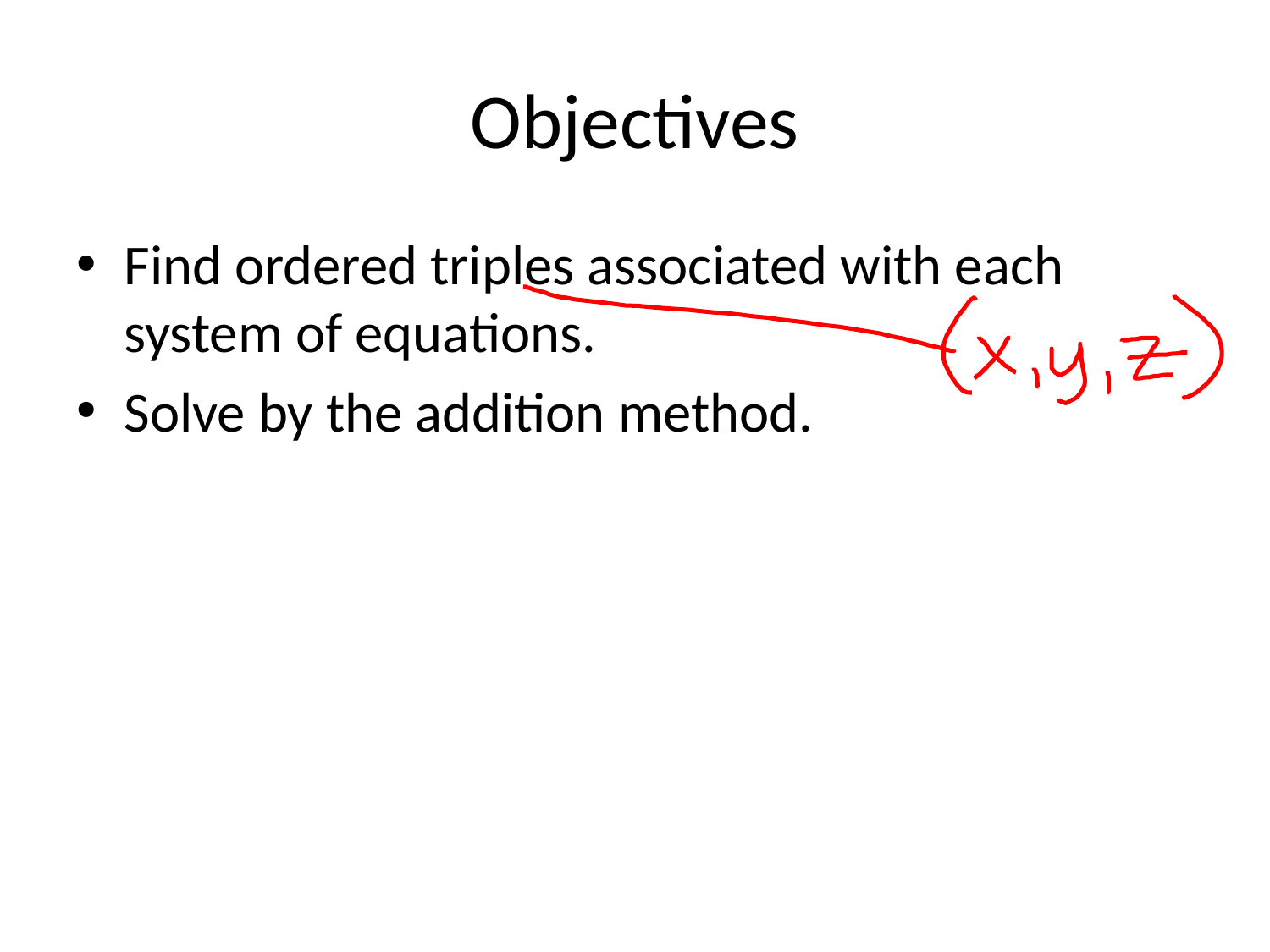

# Objectives
Find ordered triples associated with each system of equations.
Solve by the addition method.